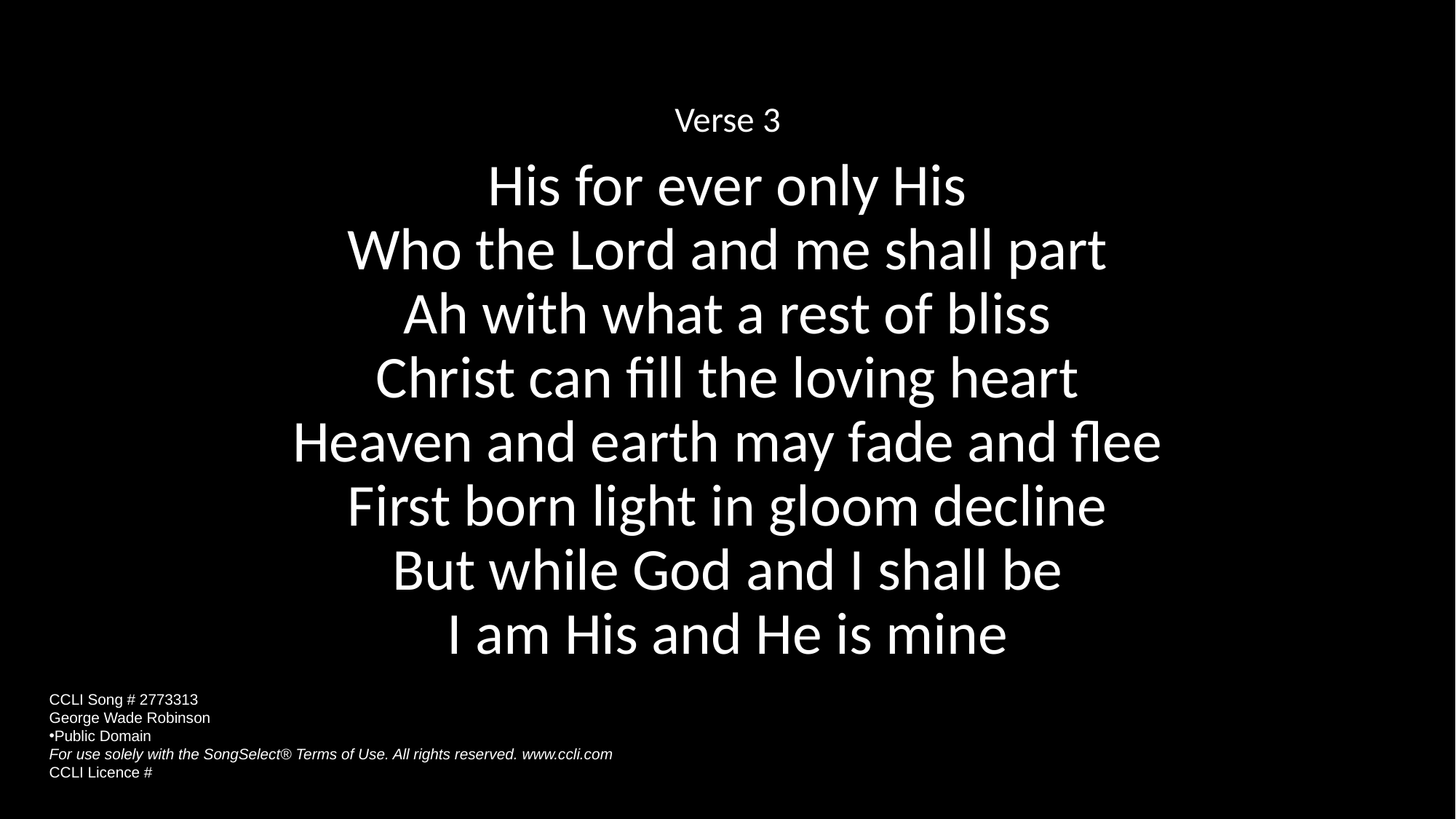

Verse 3
His for ever only His
Who the Lord and me shall part
Ah with what a rest of bliss
Christ can fill the loving heart
Heaven and earth may fade and flee
First born light in gloom decline
But while God and I shall be
I am His and He is mine
CCLI Song # 2773313
George Wade Robinson
Public Domain
For use solely with the SongSelect® Terms of Use. All rights reserved. www.ccli.com
CCLI Licence #